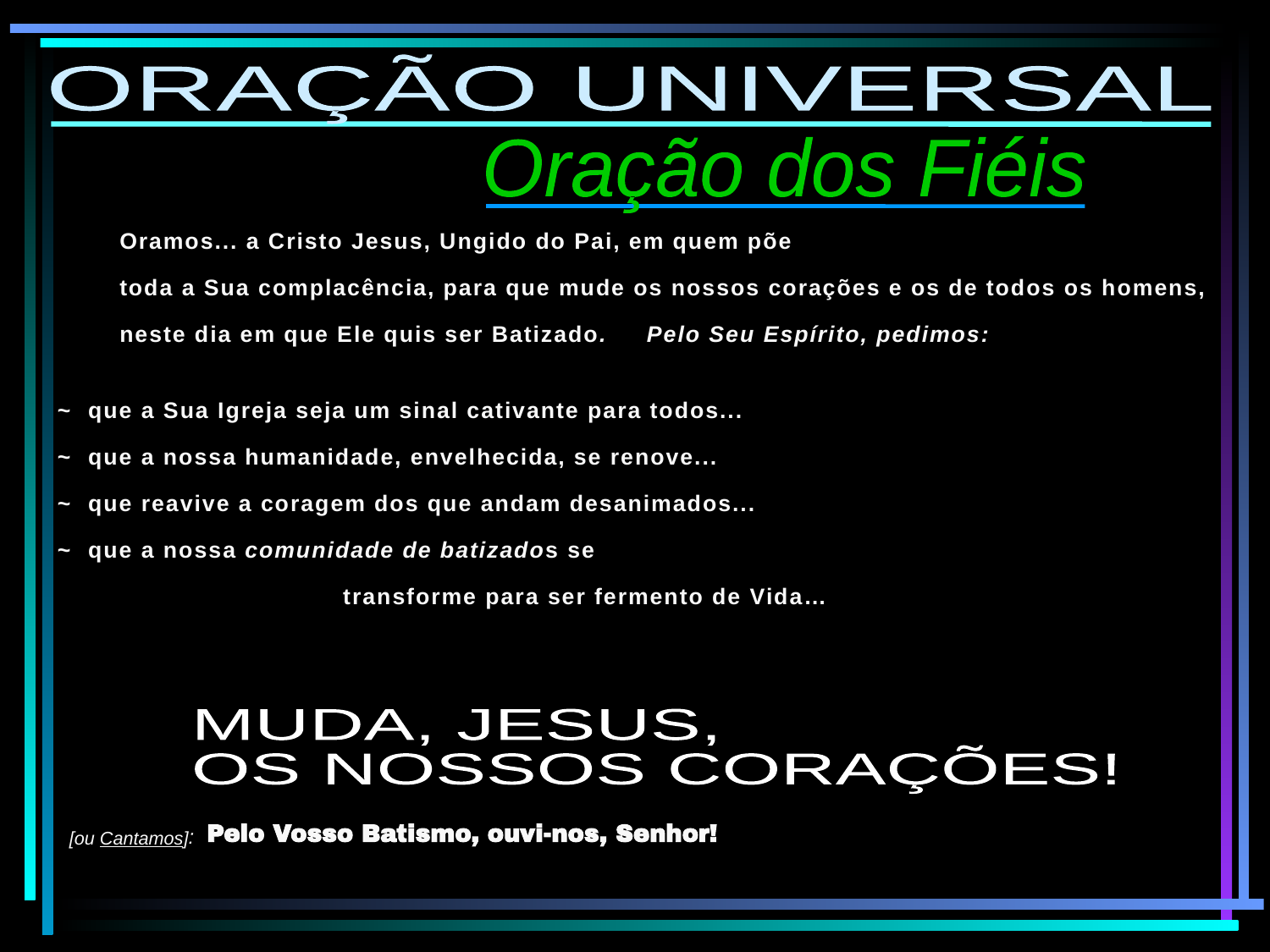

ORAÇÃO UNIVERSAL

Oração dos Fiéis

Oramos... a Cristo Jesus, Ungido do Pai, em quem põe
toda a Sua complacência, para que mude os nossos corações e os de todos os homens, neste dia em que Ele quis ser Batizado.     Pelo Seu Espírito, pedimos:

~  que a Sua Igreja seja um sinal cativante para todos...
~  que a nossa humanidade, envelhecida, se renove...
~  que reavive a coragem dos que andam desanimados...
~  que a nossa comunidade de batizados se
          		    transforme para ser fermento de Vida…
MUDA, JESUS,
OS NOSSOS CORAÇÕES!
 [ou Cantamos]:  Pelo Vosso Batismo, ouvi-nos, Senhor!